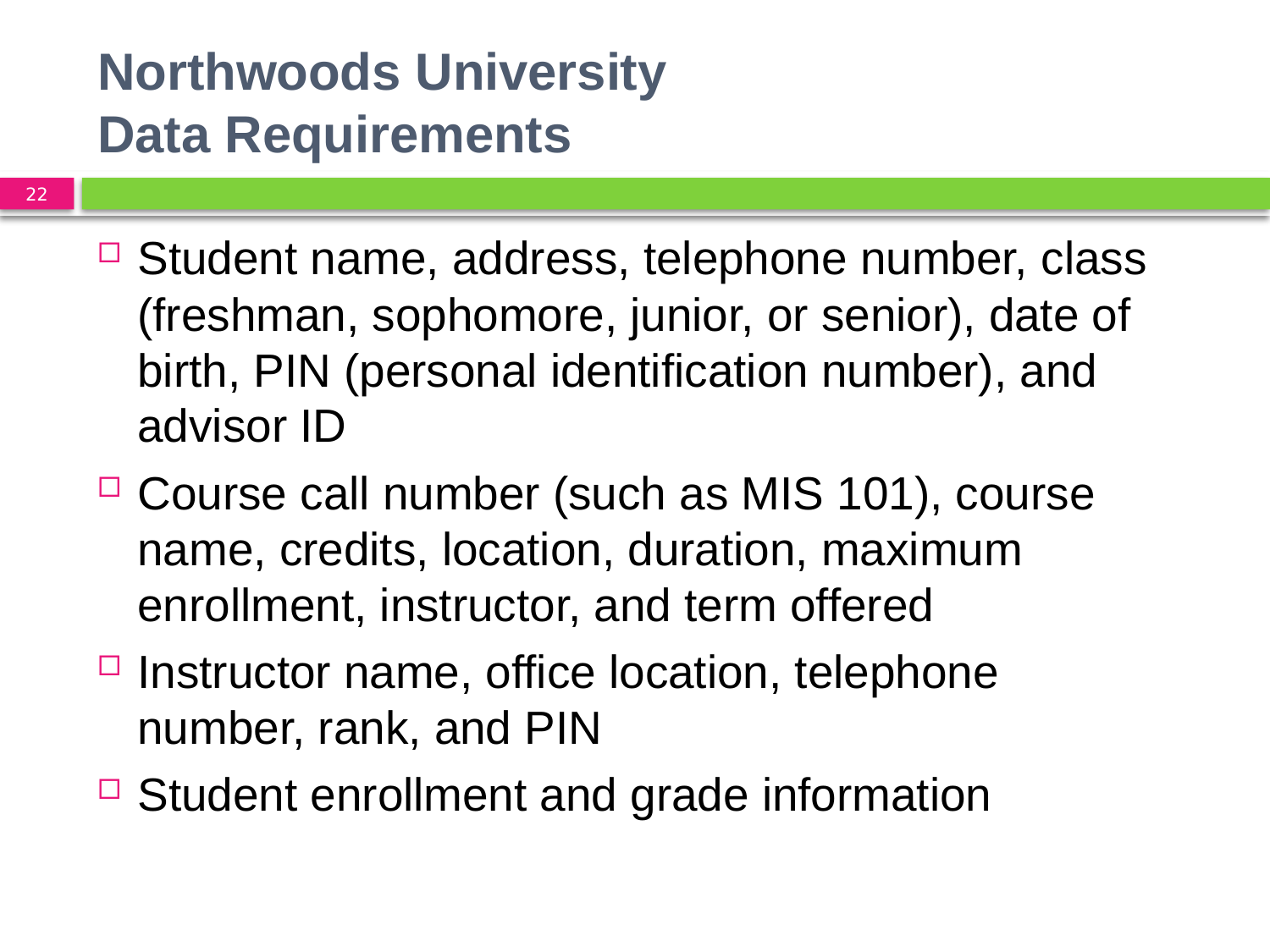

# Northwoods University Data Requirements
22
Student name, address, telephone number, class (freshman, sophomore, junior, or senior), date of birth, PIN (personal identification number), and advisor ID
Course call number (such as MIS 101), course name, credits, location, duration, maximum enrollment, instructor, and term offered
Instructor name, office location, telephone number, rank, and PIN
Student enrollment and grade information